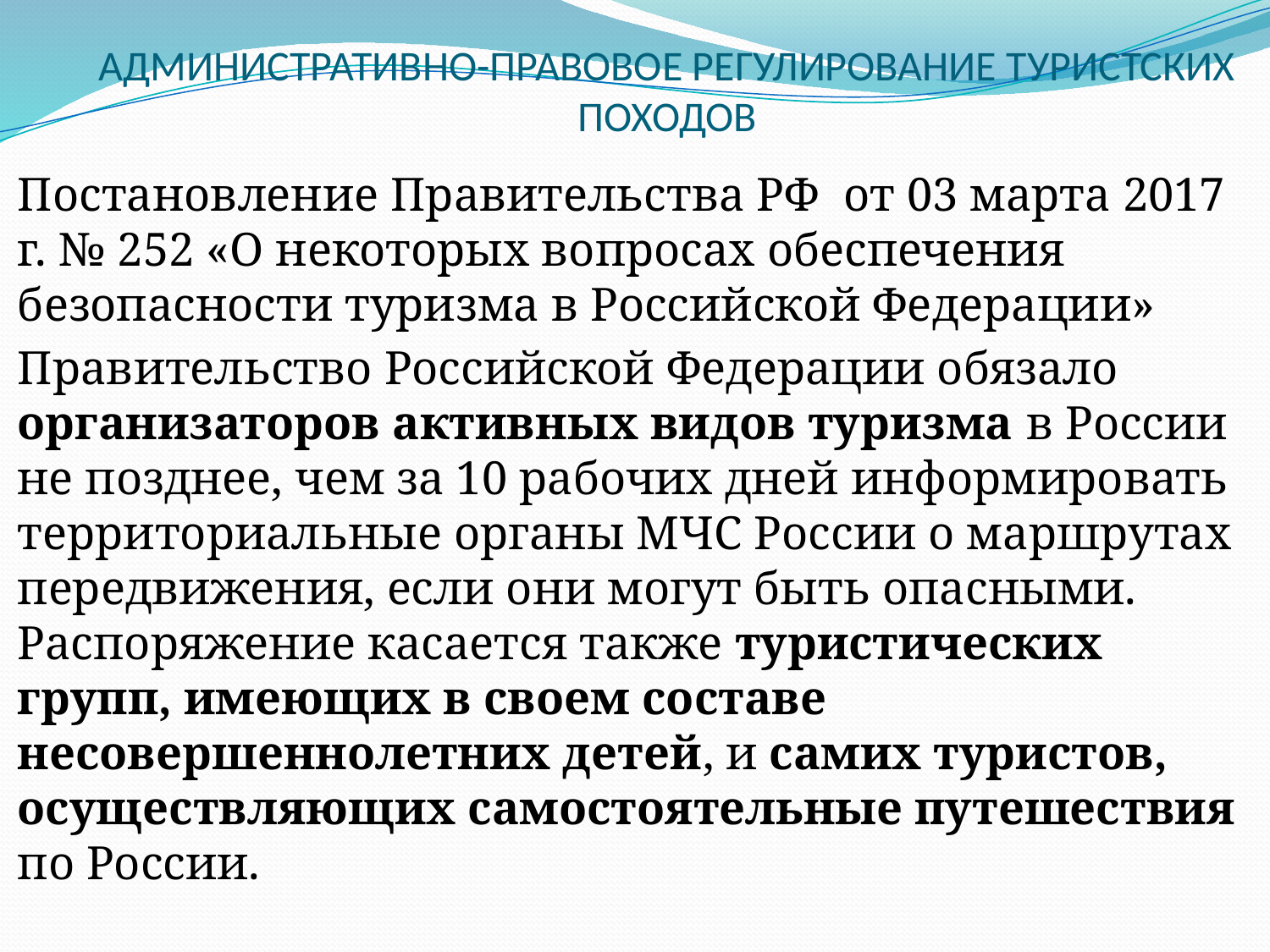

АДМИНИСТРАТИВНО-ПРАВОВОЕ РЕГУЛИРОВАНИЕ ТУРИСТСКИХ ПОХОДОВ
Постановление Правительства РФ  от 03 марта 2017 г. № 252 «О некоторых вопросах обеспечения безопасности туризма в Российской Федерации»
Правительство Российской Федерации обязало организаторов активных видов туризма в России не позднее, чем за 10 рабочих дней информировать территориальные органы МЧС России о маршрутах передвижения, если они могут быть опасными. Распоряжение касается также туристических групп, имеющих в своем составе несовершеннолетних детей, и самих туристов, осуществляющих самостоятельные путешествия по России.